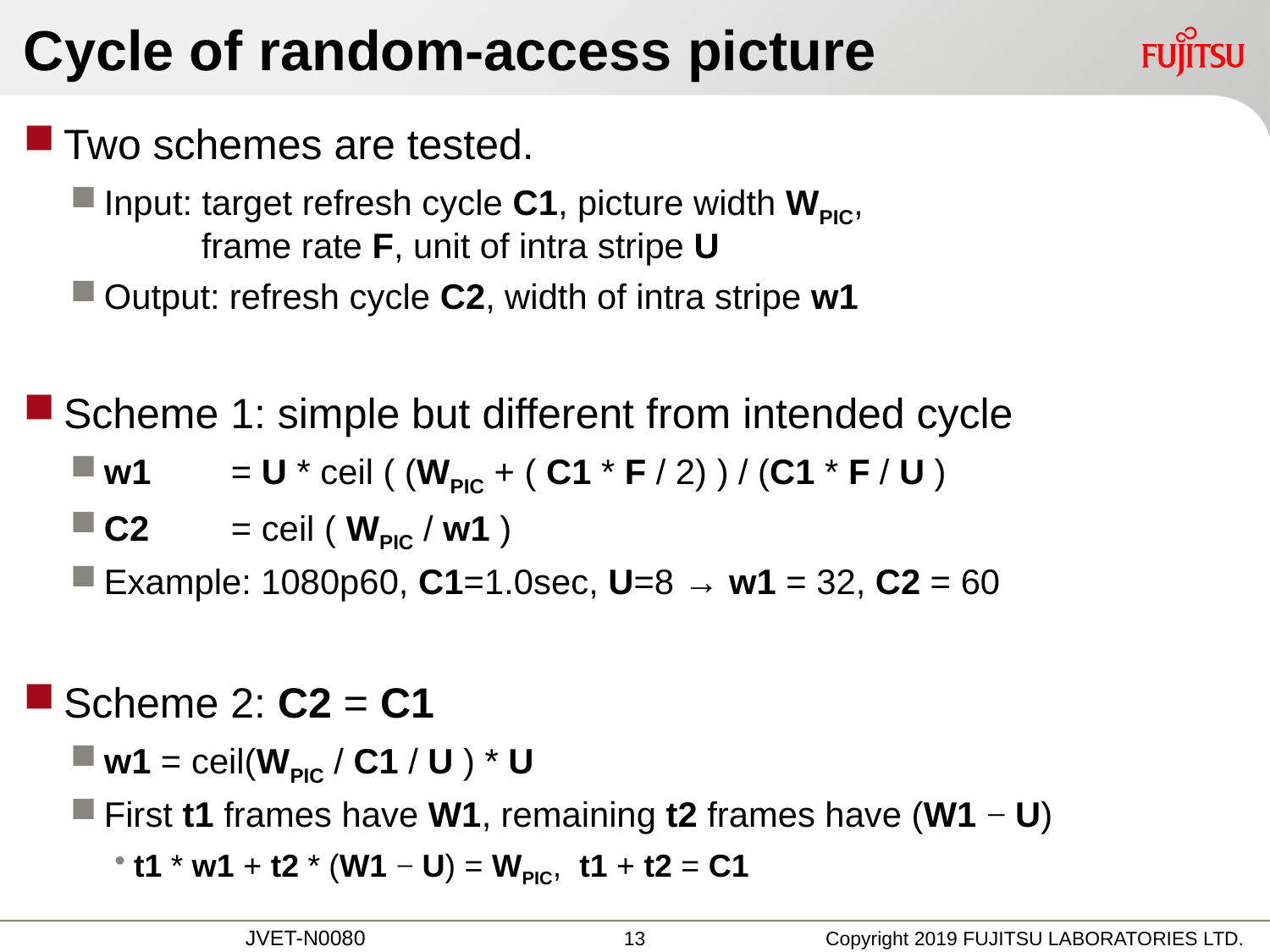

# Cycle of random-access picture
Two schemes are tested.
Input: target refresh cycle C1, picture width WPIC,
          frame rate F, unit of intra stripe U
Output: refresh cycle C2, width of intra stripe w1

Scheme 1: simple but different from intended cycle
w1	= U * ceil ( (WPIC + ( C1 * F / 2) ) / (C1 * F / U )
C2	= ceil ( WPIC / w1 )
Example: 1080p60, C1=1.0sec, U=8 → w1 = 32, C2 = 60

Scheme 2: C2 = C1
w1 = ceil(WPIC / C1 / U ) * U
First t1 frames have W1, remaining t2 frames have (W1 − U)
t1 * w1 + t2 * (W1 − U) = WPIC,  t1 + t2 = C1
13
Copyright 2019 FUJITSU LABORATORIES LTD.